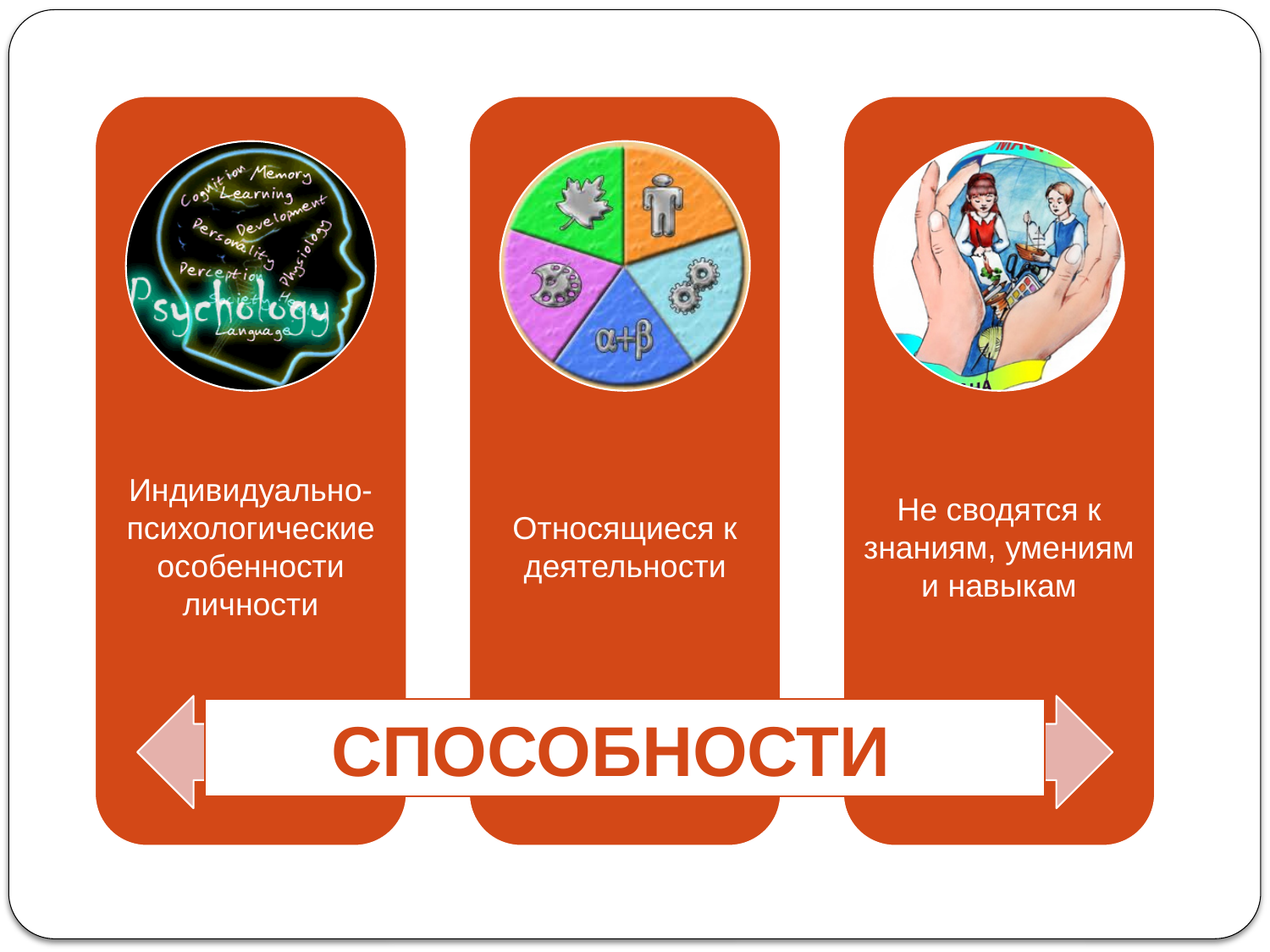

Индивидуально-психологические особенности личности
Относящиеся к деятельности
Не сводятся к знаниям, умениям и навыкам
СПОСОБНОСТИ